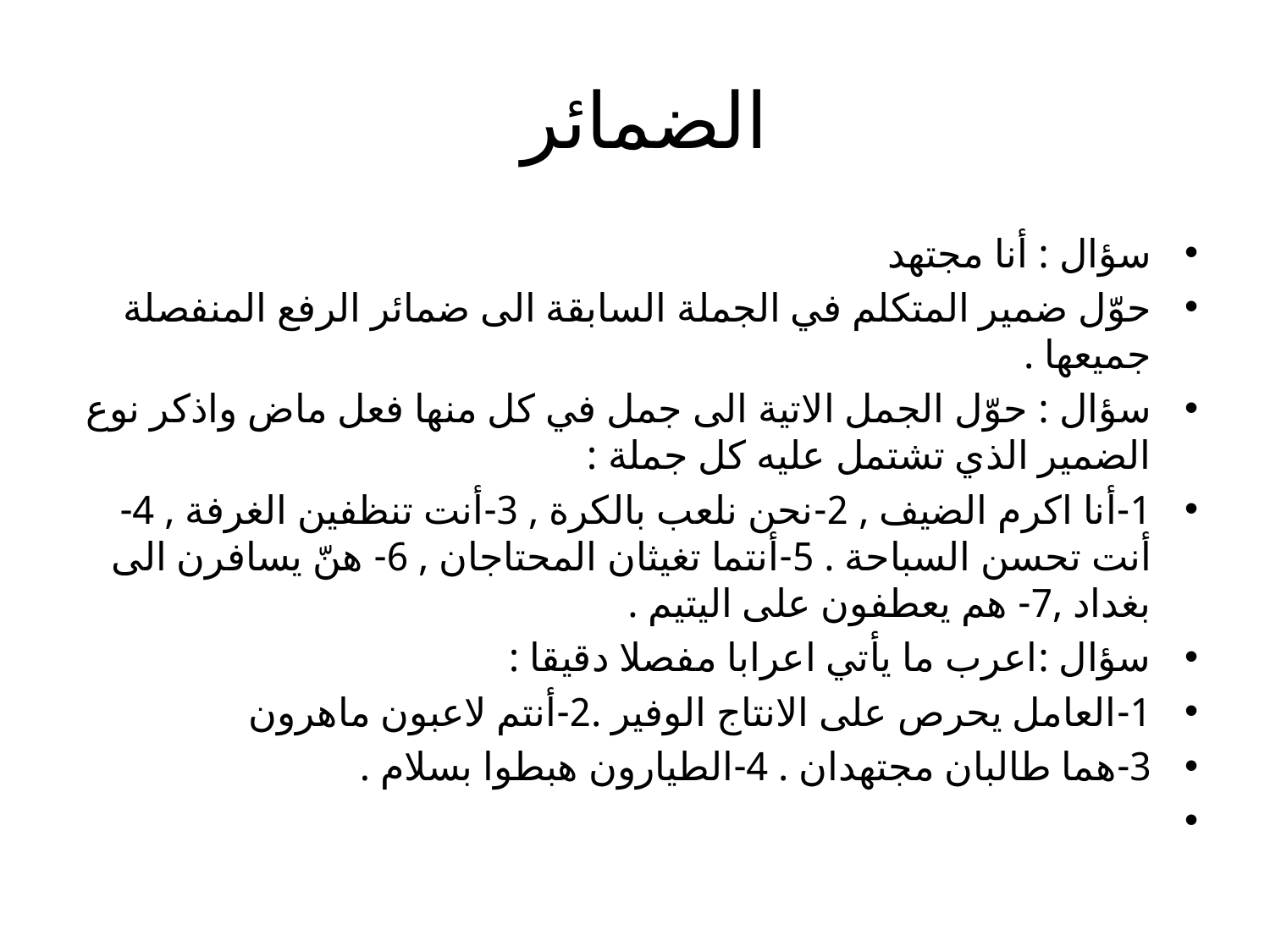

# الضمائر
سؤال : أنا مجتهد
حوّل ضمير المتكلم في الجملة السابقة الى ضمائر الرفع المنفصلة جميعها .
سؤال : حوّل الجمل الاتية الى جمل في كل منها فعل ماض واذكر نوع الضمير الذي تشتمل عليه كل جملة :
1-أنا اكرم الضيف , 2-نحن نلعب بالكرة , 3-أنت تنظفين الغرفة , 4-أنت تحسن السباحة . 5-أنتما تغيثان المحتاجان , 6- هنّ يسافرن الى بغداد ,7- هم يعطفون على اليتيم .
سؤال :اعرب ما يأتي اعرابا مفصلا دقيقا :
1-العامل يحرص على الانتاج الوفير .2-أنتم لاعبون ماهرون
3-هما طالبان مجتهدان . 4-الطيارون هبطوا بسلام .